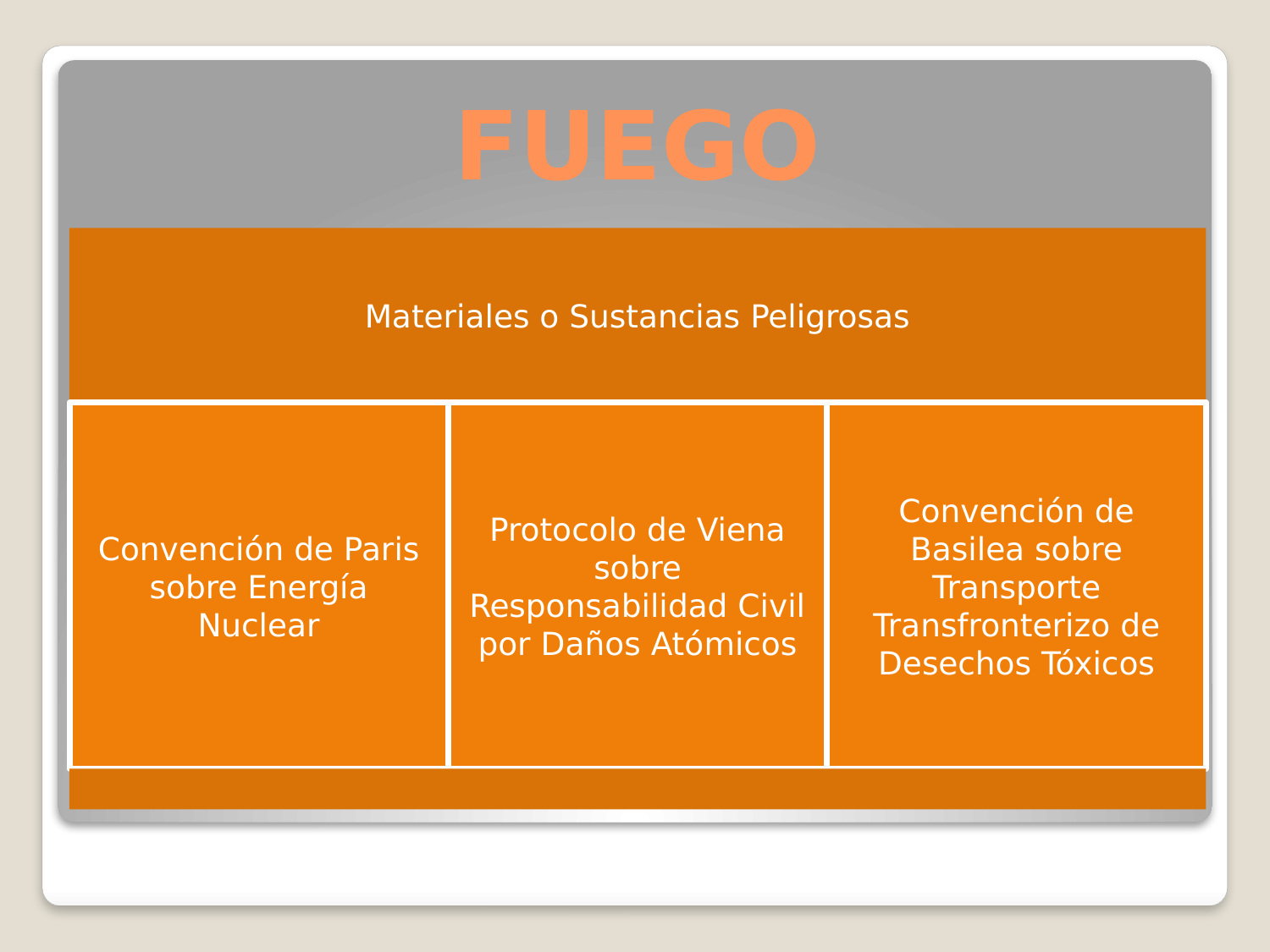

# FUEGO
Materiales o Sustancias Peligrosas
Convención de Paris sobre Energía Nuclear
Protocolo de Viena sobre Responsabilidad Civil por Daños Atómicos
Convención de Basilea sobre Transporte Transfronterizo de Desechos Tóxicos